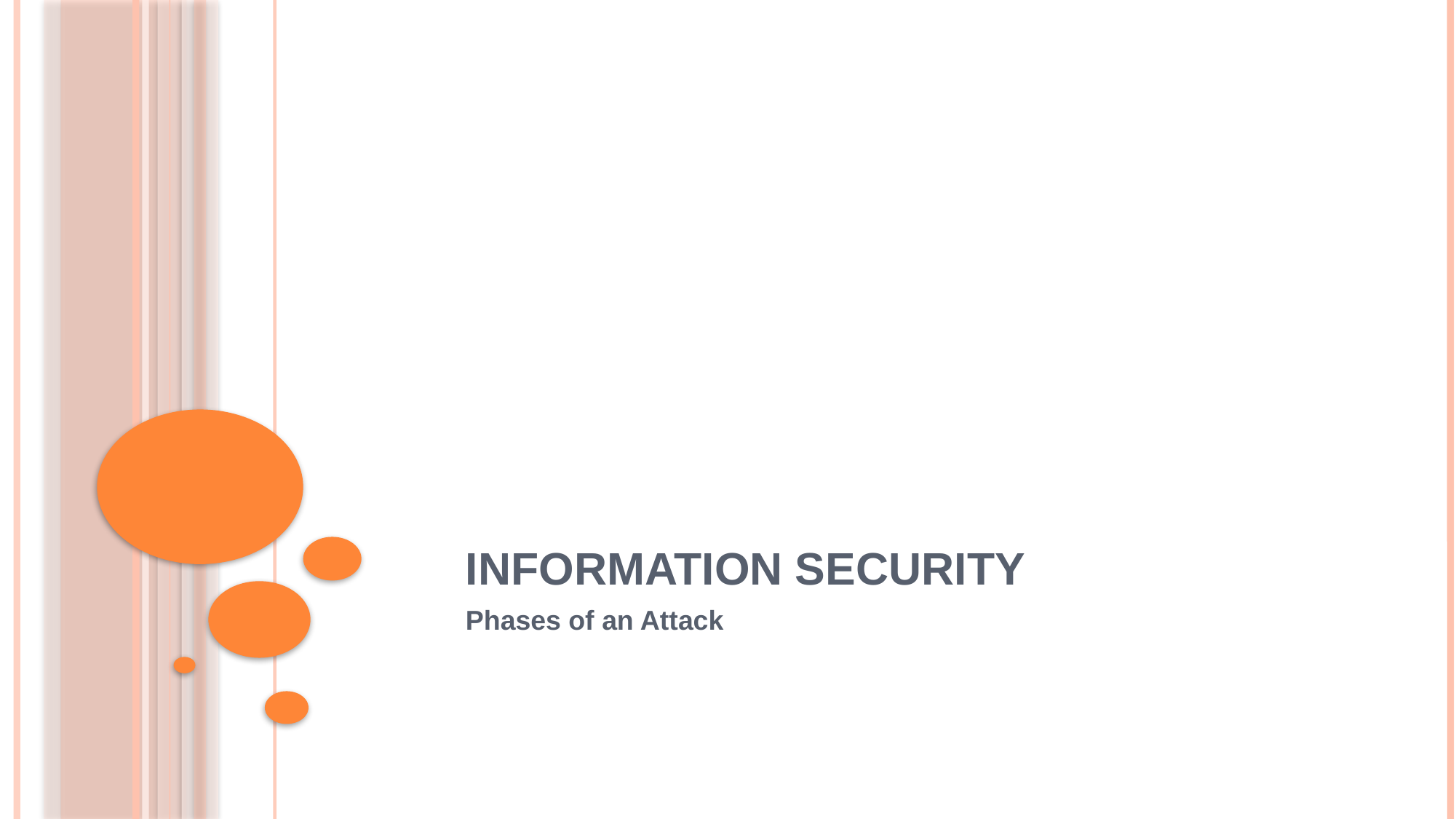

# INFORMATION SECURITY
Phases of an Attack